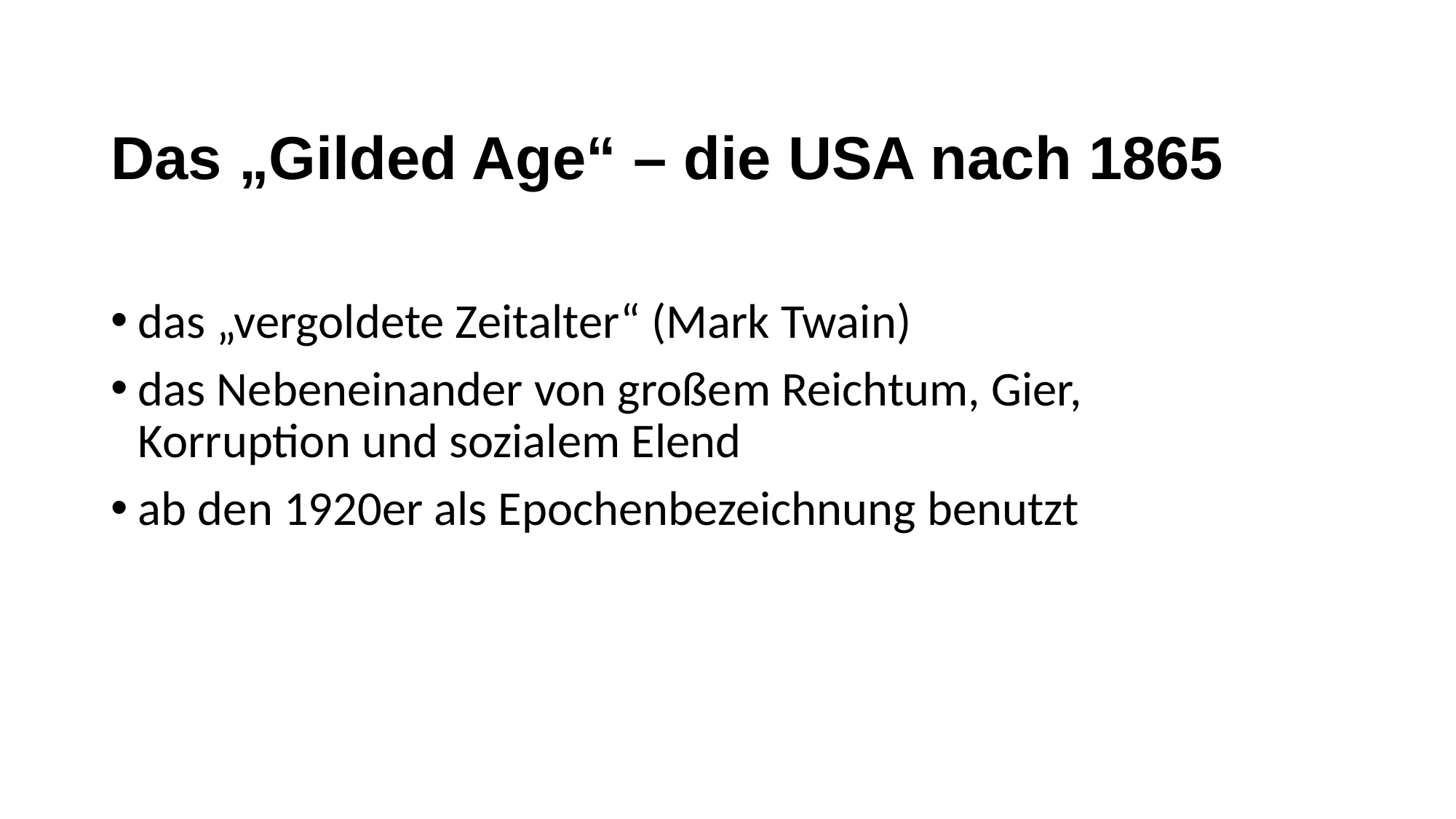

# Das „Gilded Age“ – die USA nach 1865
das „vergoldete Zeitalter“ (Mark Twain)
das Nebeneinander von großem Reichtum, Gier, Korruption und sozialem Elend
ab den 1920er als Epochenbezeichnung benutzt